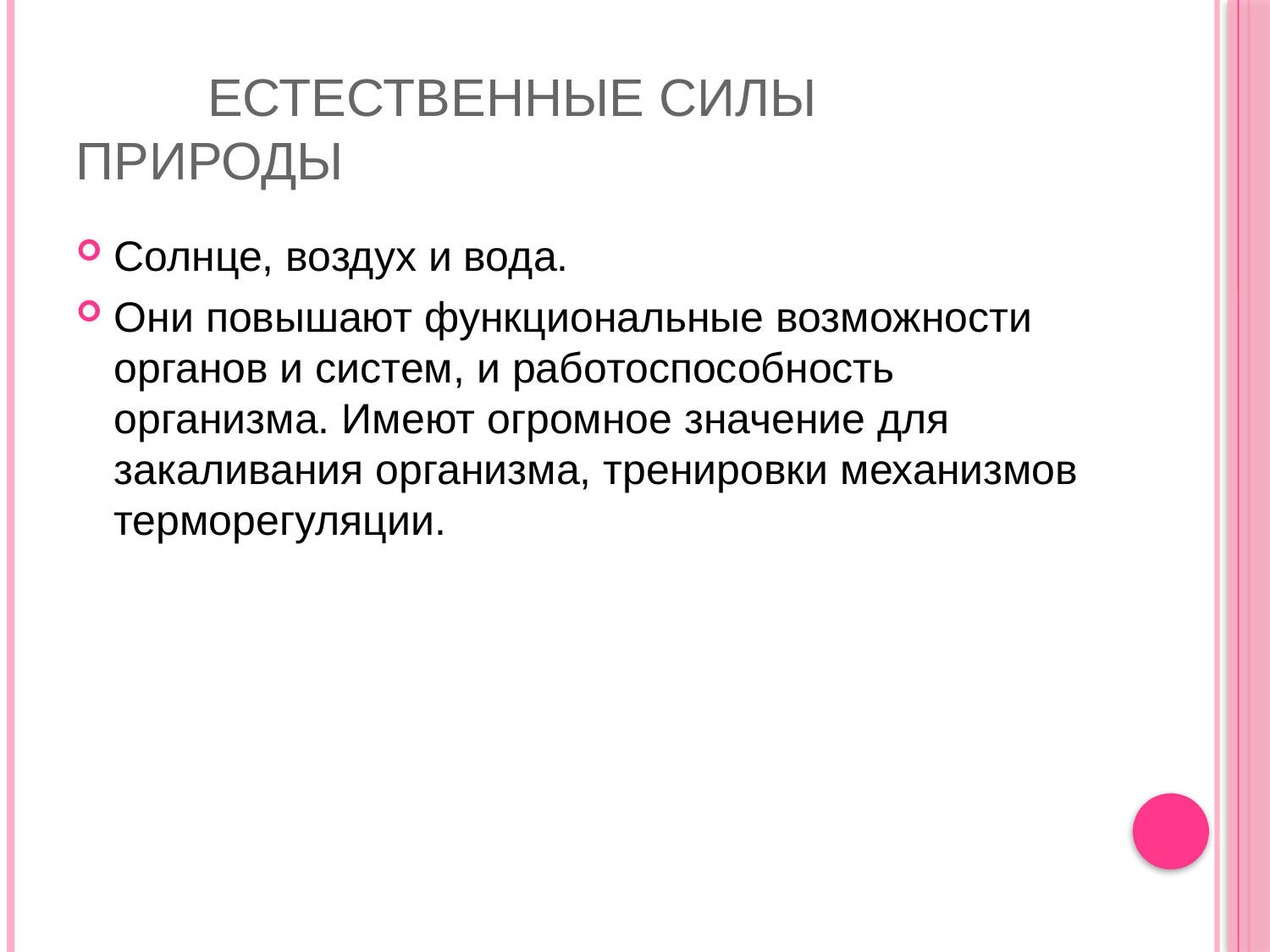

# Естественные силы природы
Солнце, воздух и вода.
Они повышают функциональные возможности органов и систем, и работоспособность организма. Имеют огромное значение для закаливания организма, тренировки механизмов терморегуляции.